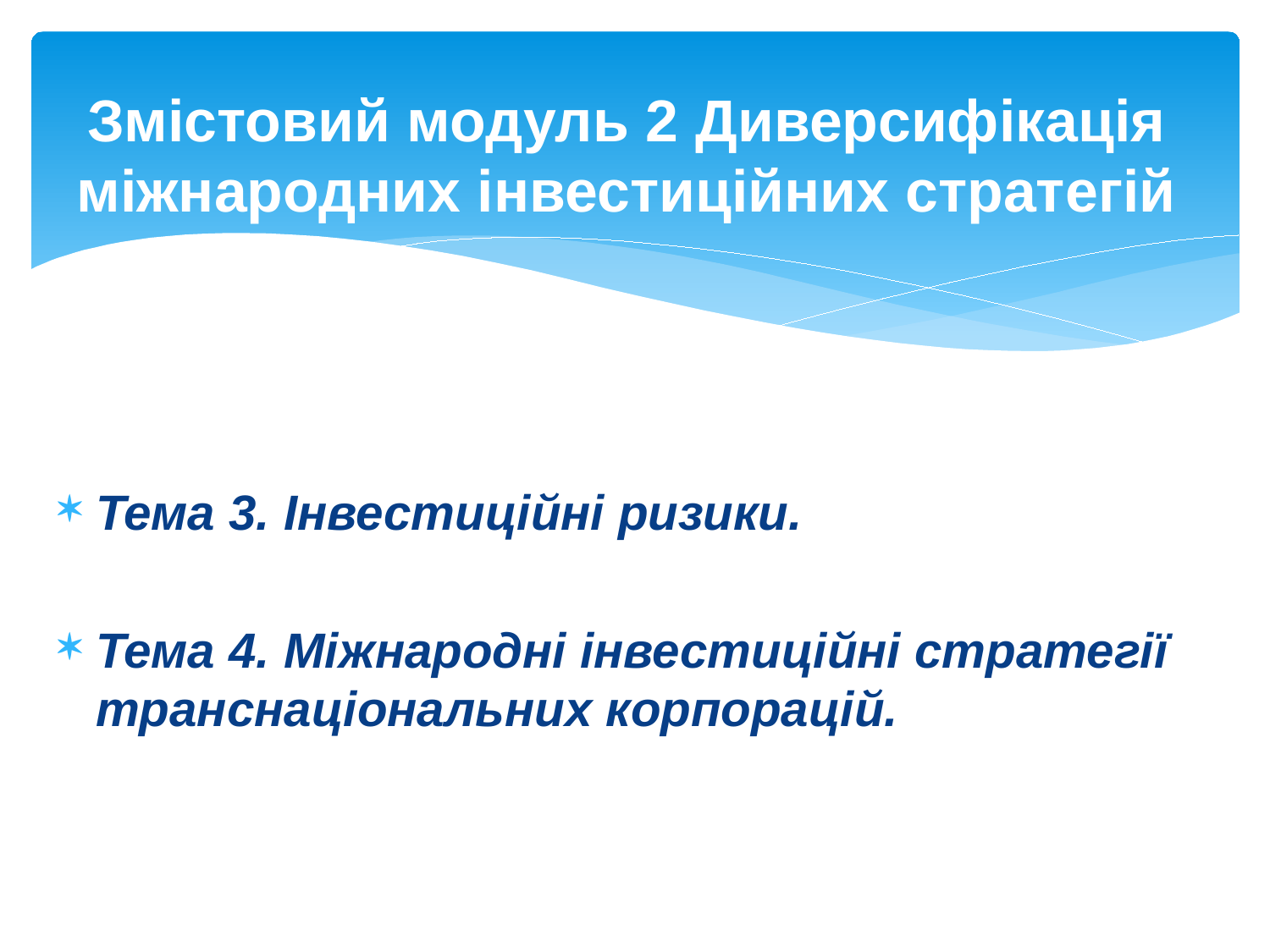

# Змістовий модуль 2 Диверсифікація міжнародних інвестиційних стратегій

Тема 3. Інвестиційні ризики.

Тема 4. Міжнародні інвестиційні стратегії транснаціональних корпорацій.